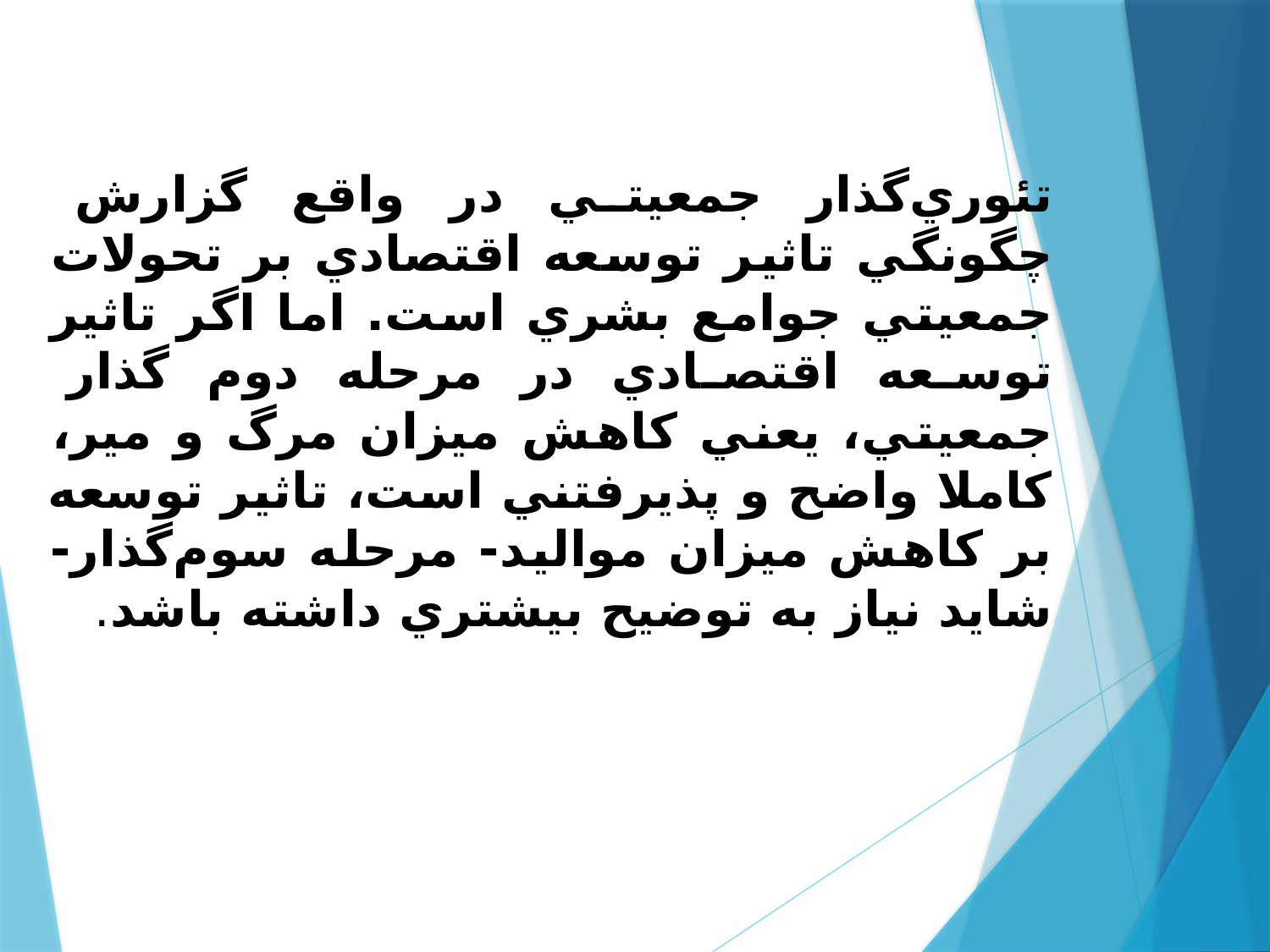

تئوري‌گذار جمعيتي در واقع گزارش چگونگي تاثير توسعه اقتصادي بر تحولات جمعيتي جوامع بشري است. اما اگر تاثير توسعه اقتصادي در مرحله دوم گذار جمعيتي، يعني كاهش ميزان مرگ و مير، كاملا واضح و پذيرفتني است، تاثير توسعه بر كاهش ميزان مواليد- مرحله سوم‌گذار- شايد نياز به توضيح بيشتري داشته باشد.